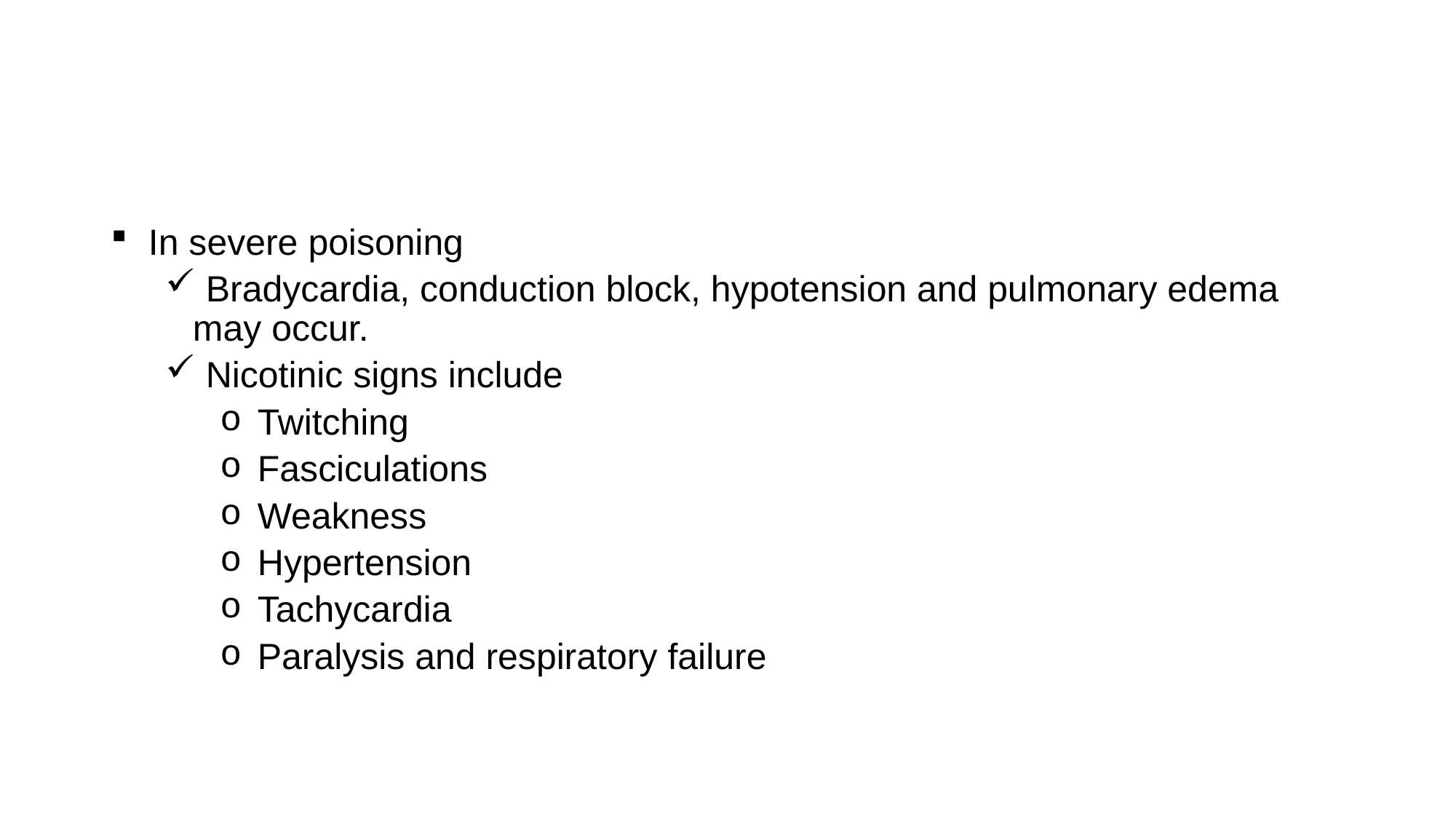

#
 In severe poisoning
 Bradycardia, conduction block, hypotension and pulmonary edema may occur.
 Nicotinic signs include
 Twitching
 Fasciculations
 Weakness
 Hypertension
 Tachycardia
 Paralysis and respiratory failure